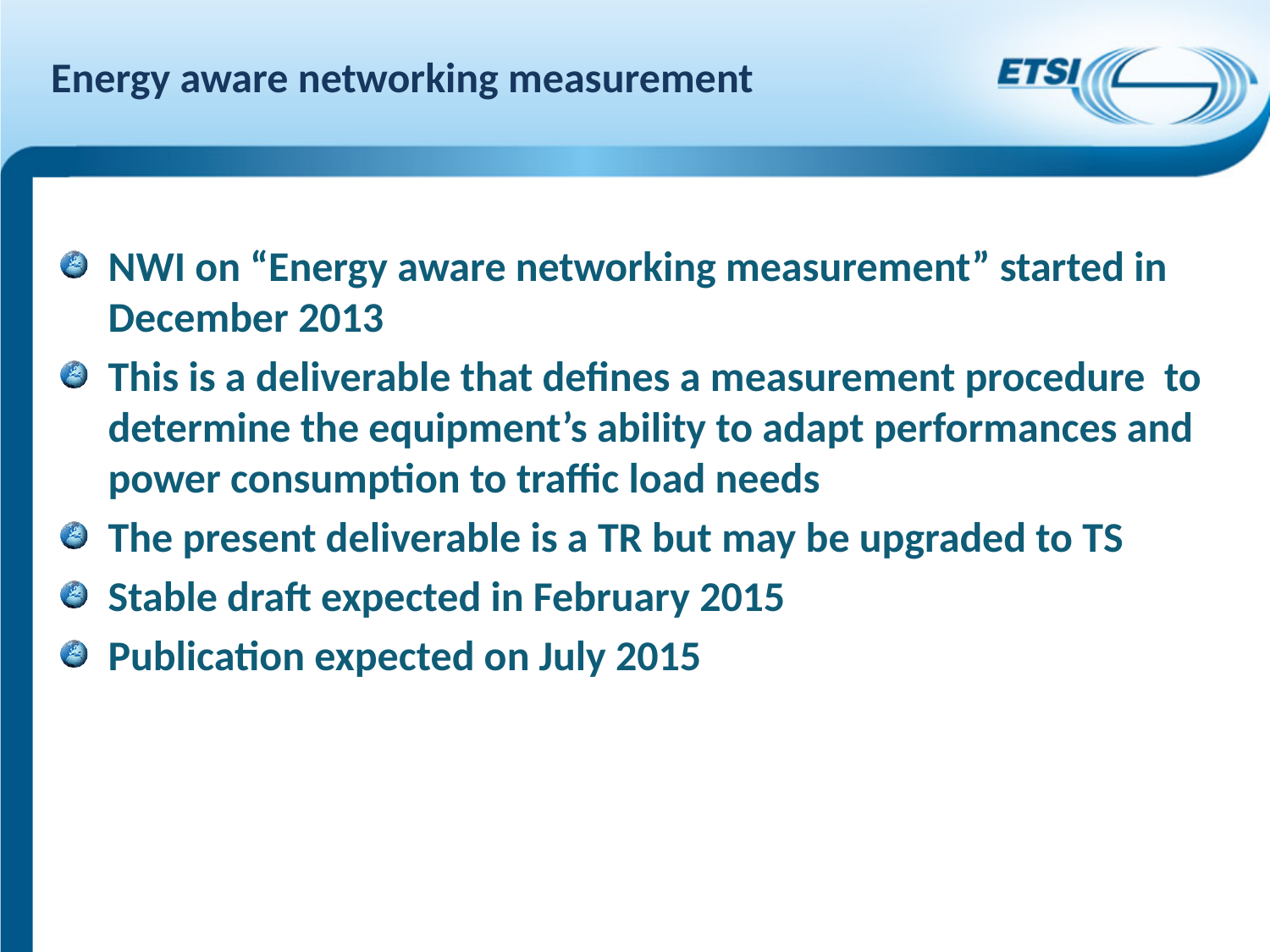

# Energy aware networking measurement
NWI on “Energy aware networking measurement” started in December 2013
This is a deliverable that defines a measurement procedure  to determine the equipment’s ability to adapt performances and power consumption to traffic load needs
The present deliverable is a TR but may be upgraded to TS
Stable draft expected in February 2015
Publication expected on July 2015